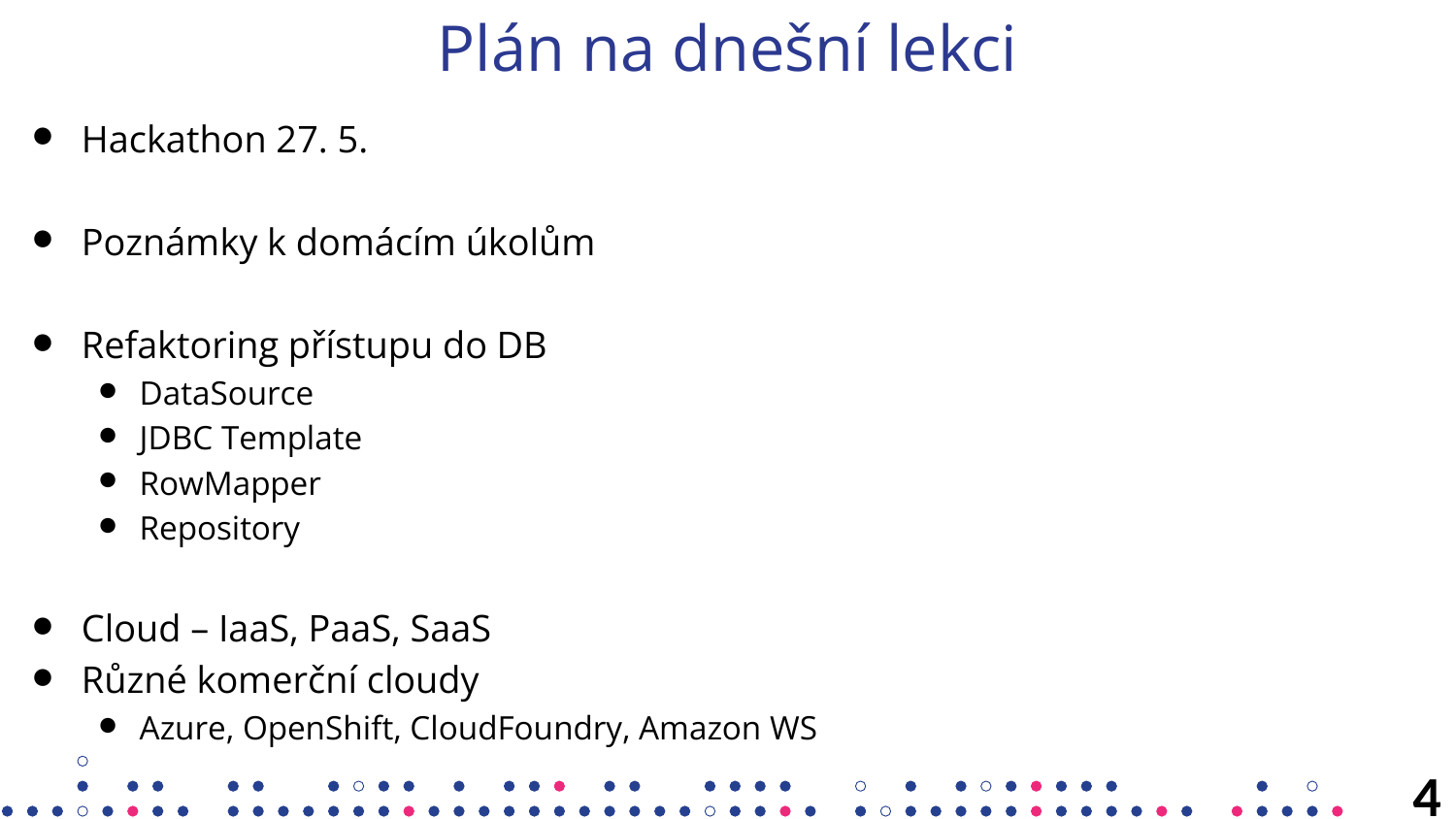

# Plán na dnešní lekci
Hackathon 27. 5.

Poznámky k domácím úkolům

Refaktoring přístupu do DB
DataSource
JDBC Template
RowMapper
Repository

Cloud – IaaS, PaaS, SaaS
Různé komerční cloudy
Azure, OpenShift, CloudFoundry, Amazon WS
4